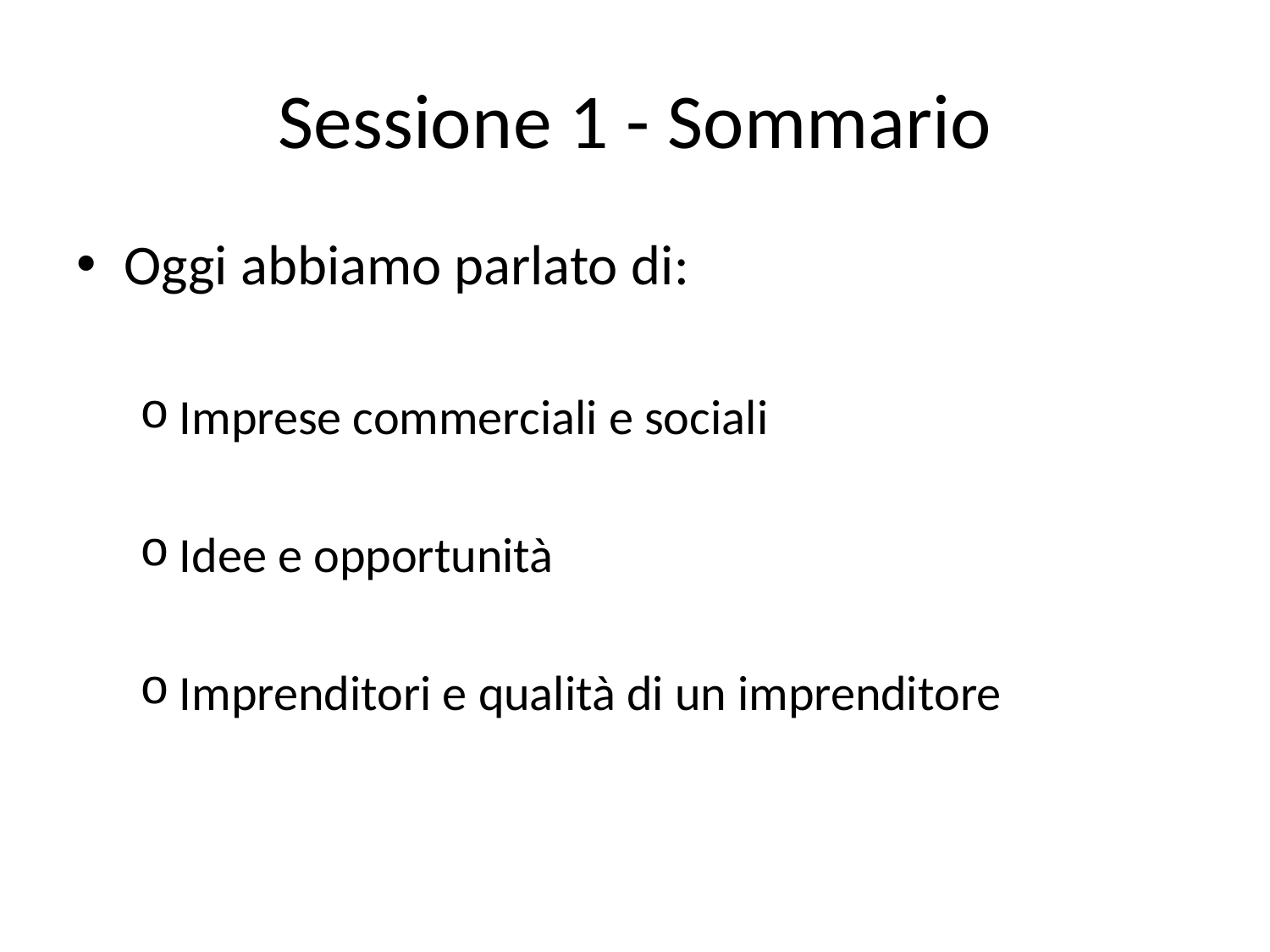

# Sessione 1 - Sommario
Oggi abbiamo parlato di:

Imprese commerciali e sociali

Idee e opportunità

Imprenditori e qualità di un imprenditore